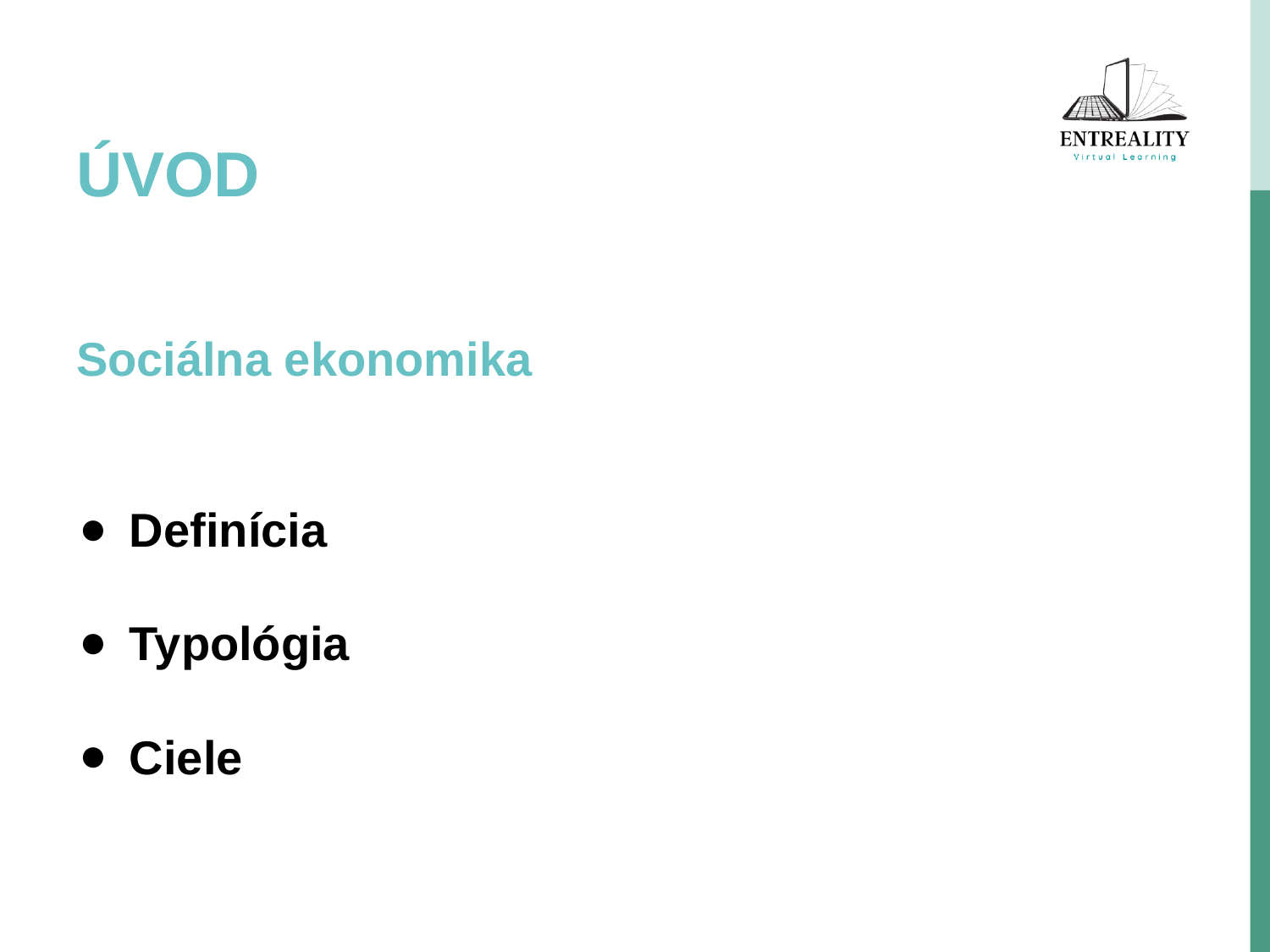

# ÚVOD

Sociálna ekonomika

Definícia
Typológia
Ciele